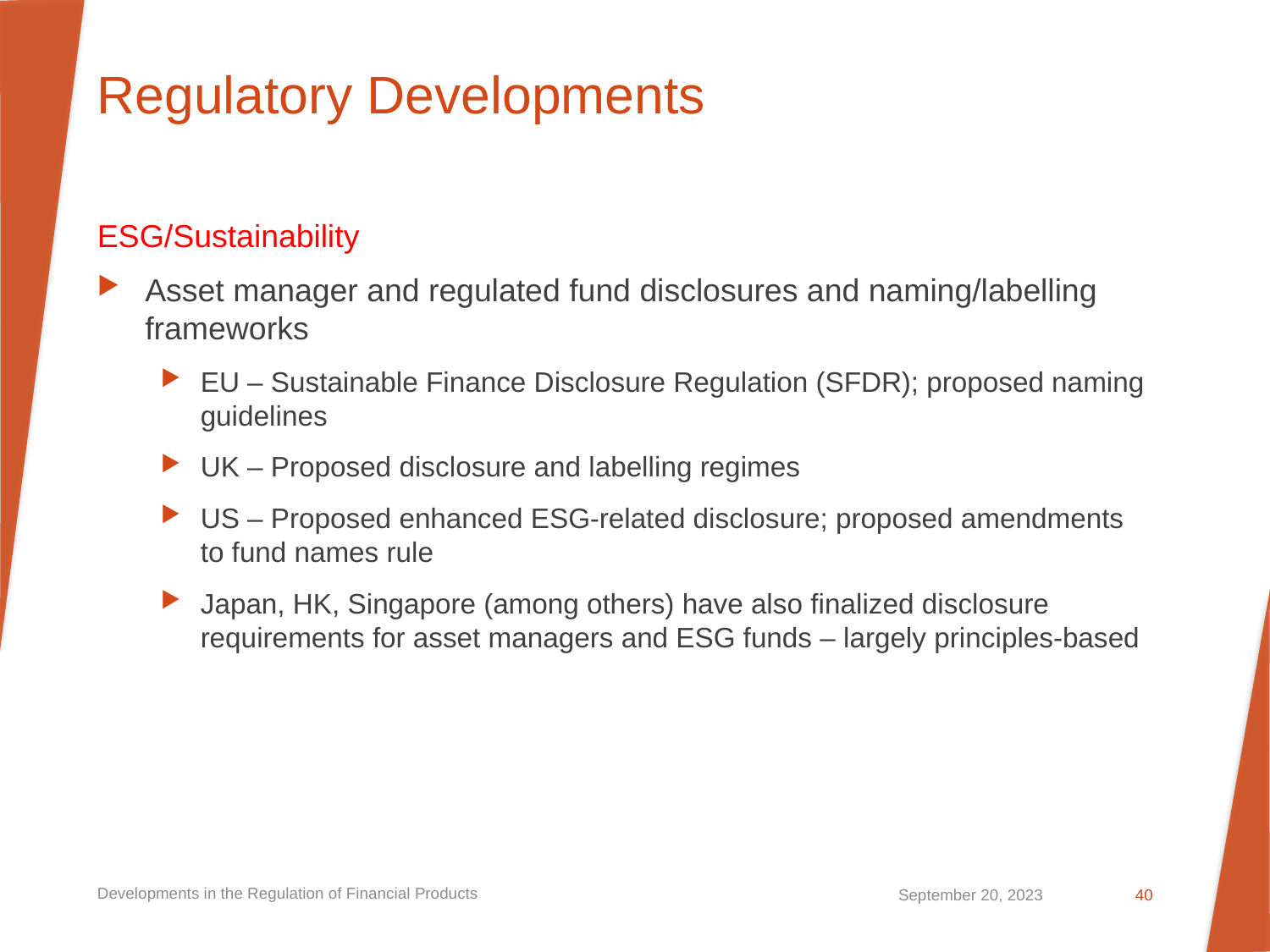

# Regulatory Developments
ESG/Sustainability
Asset manager and regulated fund disclosures and naming/labelling frameworks
EU – Sustainable Finance Disclosure Regulation (SFDR); proposed naming guidelines
UK – Proposed disclosure and labelling regimes
US – Proposed enhanced ESG-related disclosure; proposed amendments to fund names rule
Japan, HK, Singapore (among others) have also finalized disclosure requirements for asset managers and ESG funds – largely principles-based

Developments in the Regulation of Financial Products
September 20, 2023
40